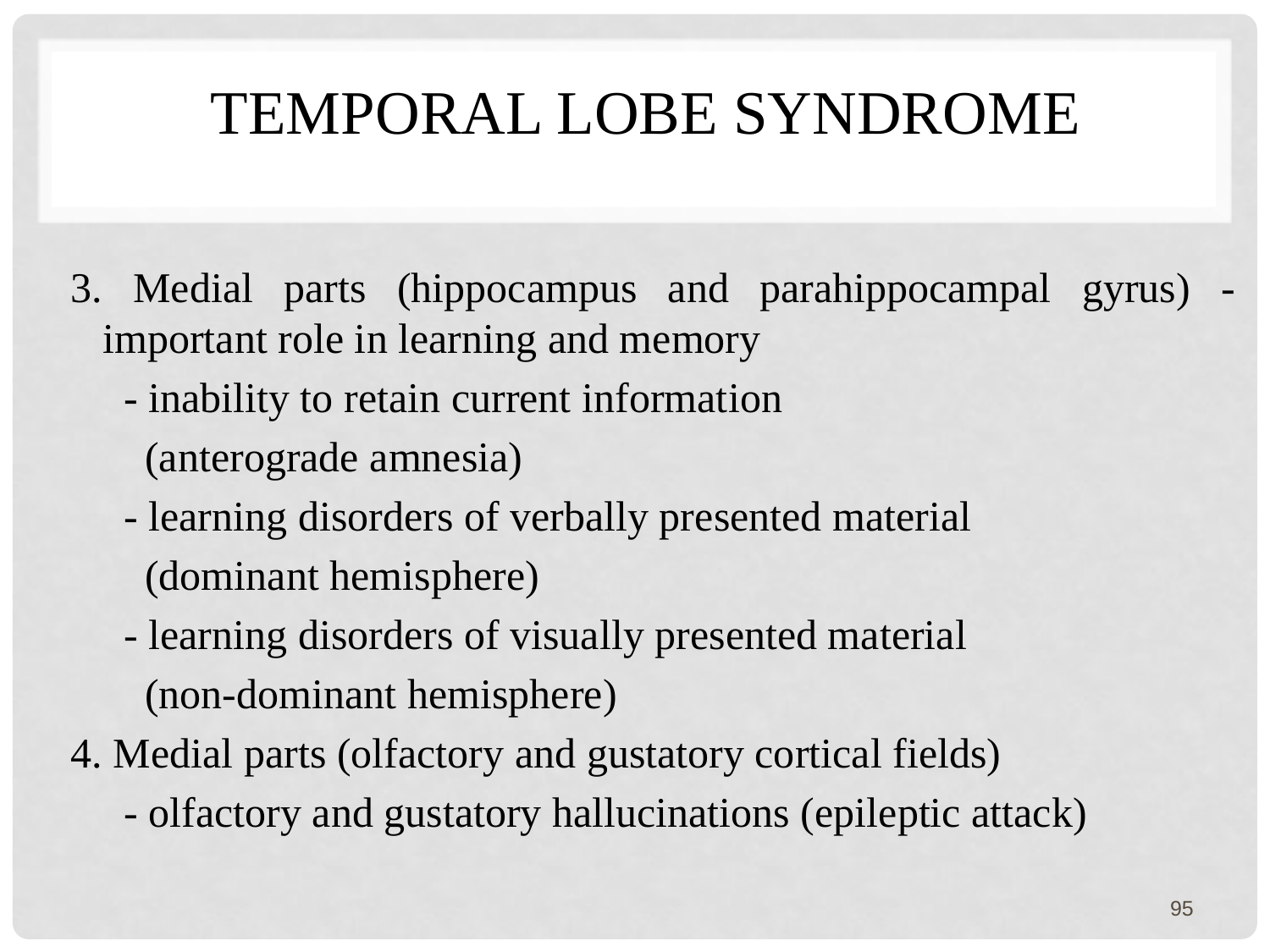

# Temporal lobe syndrome
3. Medial parts (hippocampus and parahippocampal gyrus) - important role in learning and memory
     - inability to retain current information
       (anterograde amnesia)
     - learning disorders of verbally presented material
       (dominant hemisphere)
     - learning disorders of visually presented material
       (non-dominant hemisphere)
4. Medial parts (olfactory and gustatory cortical fields)
     - olfactory and gustatory hallucinations (epileptic attack)
95